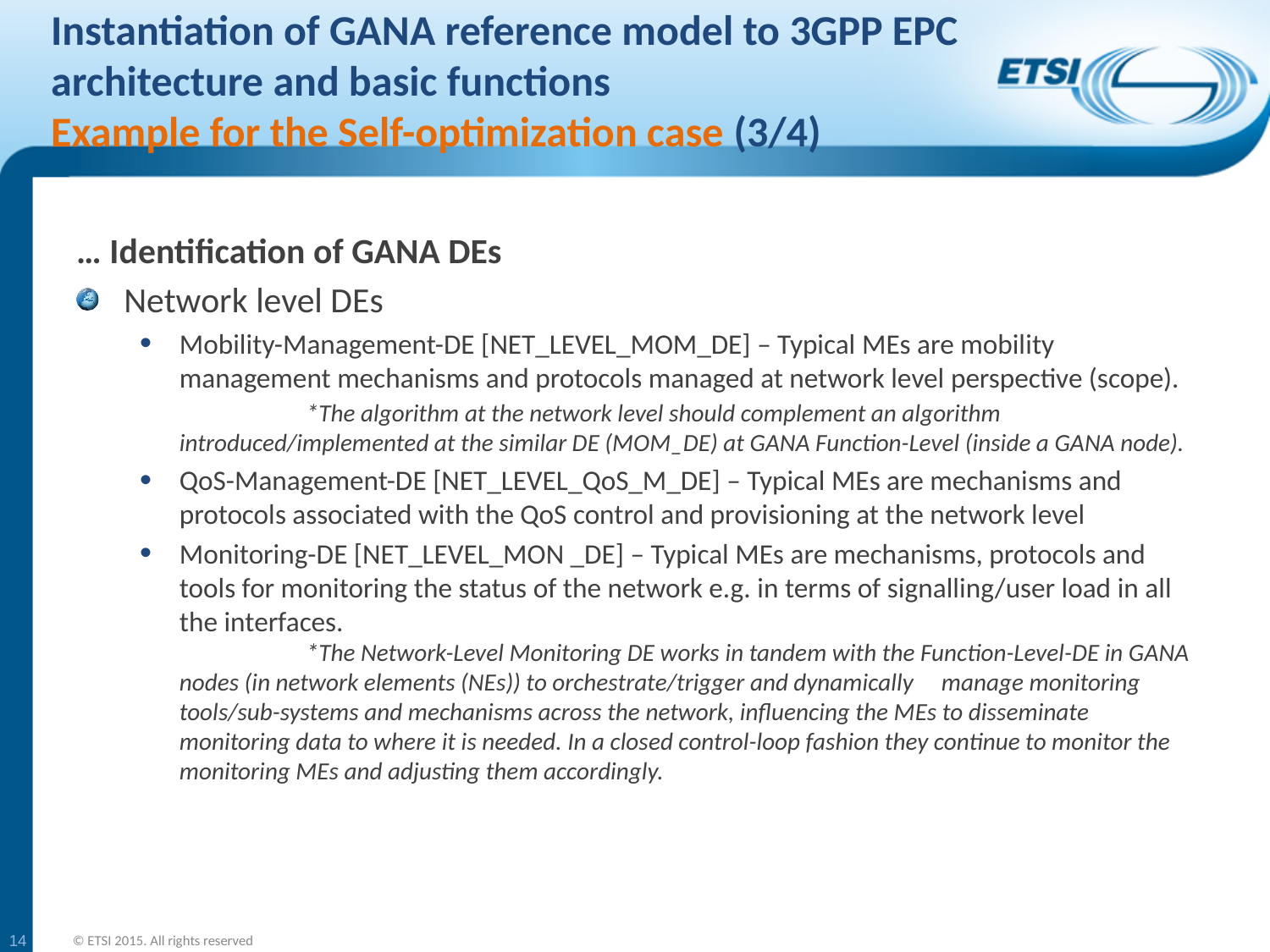

# Instantiation of GANA reference model to 3GPP EPC architecture and basic functions Example for the Self-optimization case (3/4)
… Identification of GANA DEs
Network level DEs
Mobility-Management-DE [NET_LEVEL_MOM_DE] – Typical MEs are mobility management mechanisms and protocols managed at network level perspective (scope). 	*The algorithm at the network level should complement an algorithm 	introduced/implemented at the similar DE (MOM_DE) at GANA Function-Level (inside a GANA node).
QoS-Management-DE [NET_LEVEL_QoS_M_DE] – Typical MEs are mechanisms and protocols associated with the QoS control and provisioning at the network level
Monitoring-DE [NET_LEVEL_MON _DE] – Typical MEs are mechanisms, protocols and tools for monitoring the status of the network e.g. in terms of signalling/user load in all the interfaces.
	*The Network-Level Monitoring DE works in tandem with the Function-Level-DE in GANA nodes (in network elements (NEs)) to orchestrate/trigger and dynamically 	manage monitoring tools/sub-systems and mechanisms across the network, influencing the MEs to disseminate monitoring data to where it is needed. In a closed control-loop fashion they continue to monitor the monitoring MEs and adjusting them accordingly.
14
© ETSI 2015. All rights reserved